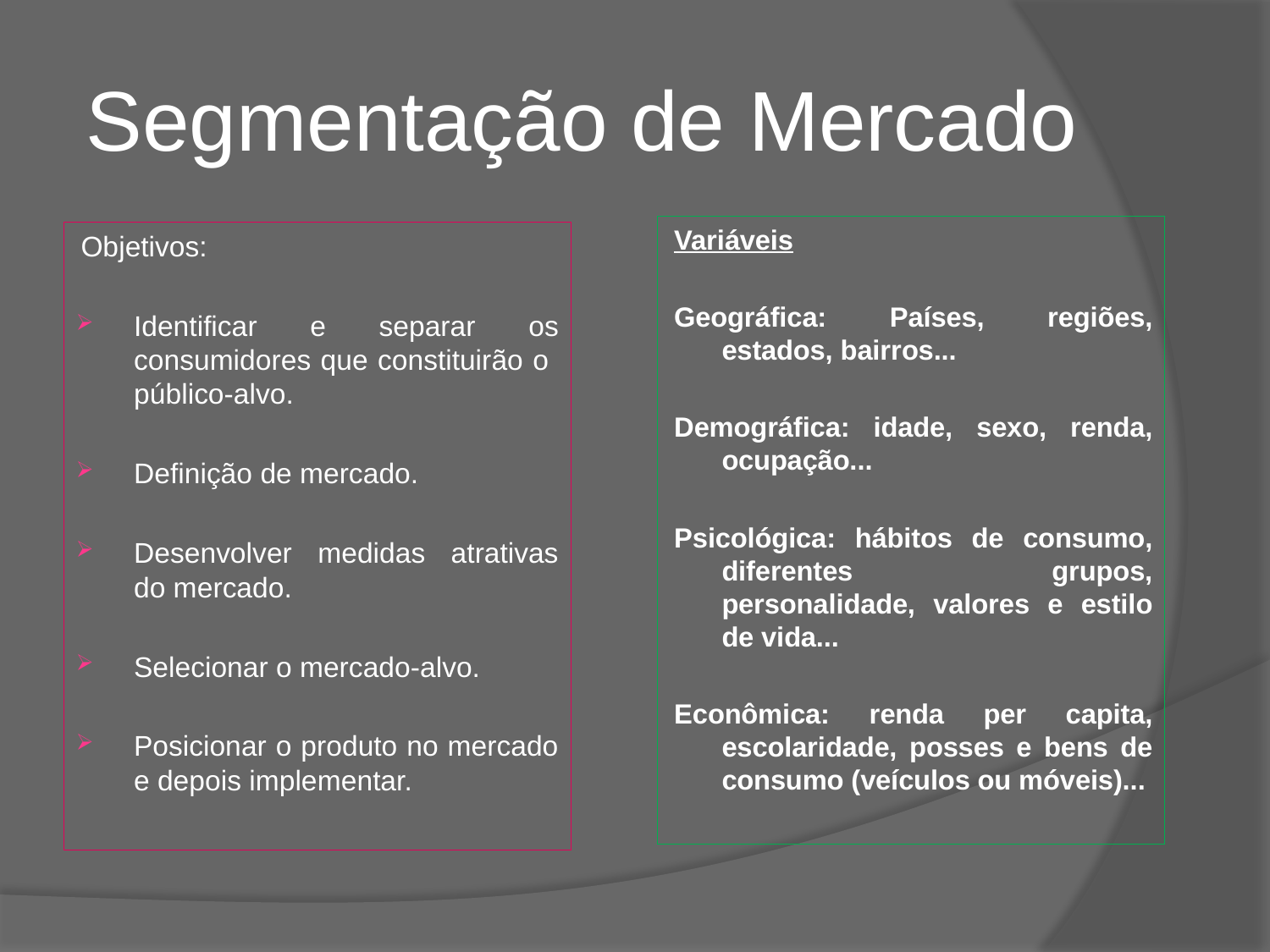

# Segmentação de Mercado
Variáveis

Geográfica: Países, regiões, estados, bairros...

Demográfica: idade, sexo, renda, ocupação...

Psicológica: hábitos de consumo, diferentes grupos, personalidade, valores e estilo de vida...

Econômica: renda per capita, escolaridade, posses e bens de consumo (veículos ou móveis)...

Objetivos:

Identificar e separar os consumidores que constituirão o  público-alvo.

Definição de mercado.

Desenvolver medidas atrativas do mercado.

Selecionar o mercado-alvo.

Posicionar o produto no mercado e depois implementar.